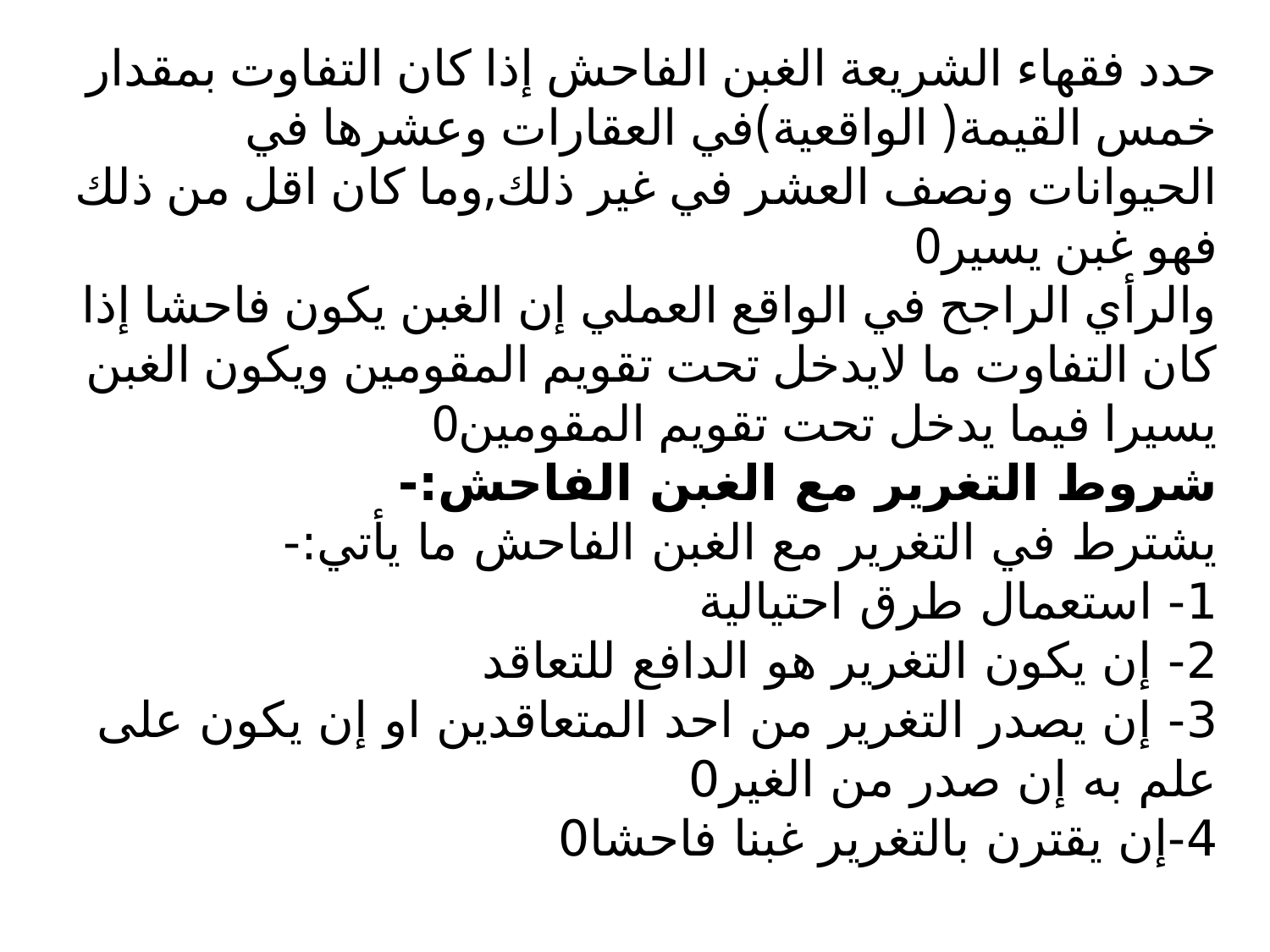

# حدد فقهاء الشريعة الغبن الفاحش إذا كان التفاوت بمقدار خمس القيمة( الواقعية)في العقارات وعشرها في الحيوانات ونصف العشر في غير ذلك,وما كان اقل من ذلك فهو غبن يسير0 والرأي الراجح في الواقع العملي إن الغبن يكون فاحشا إذا كان التفاوت ما لايدخل تحت تقويم المقومين ويكون الغبن يسيرا فيما يدخل تحت تقويم المقومين0 شروط التغرير مع الغبن الفاحش:- يشترط في التغرير مع الغبن الفاحش ما يأتي:- 1- استعمال طرق احتيالية 2- إن يكون التغرير هو الدافع للتعاقد 3- إن يصدر التغرير من احد المتعاقدين او إن يكون على علم به إن صدر من الغير0 4-إن يقترن بالتغرير غبنا فاحشا0